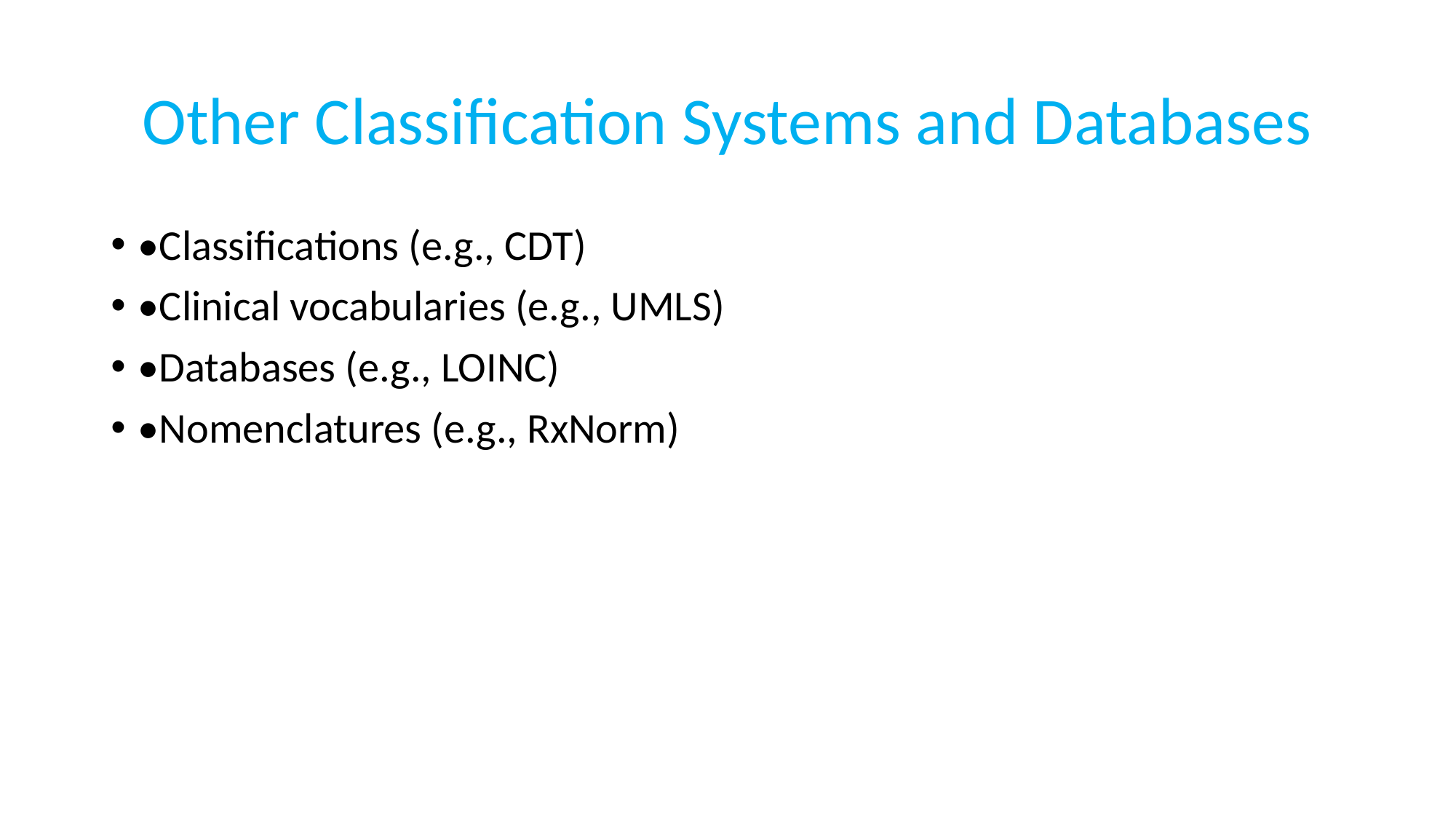

# Other Classification Systems and Databases
•Classifications (e.g., CDT)
•Clinical vocabularies (e.g., UMLS)
•Databases (e.g., LOINC)
•Nomenclatures (e.g., RxNorm)